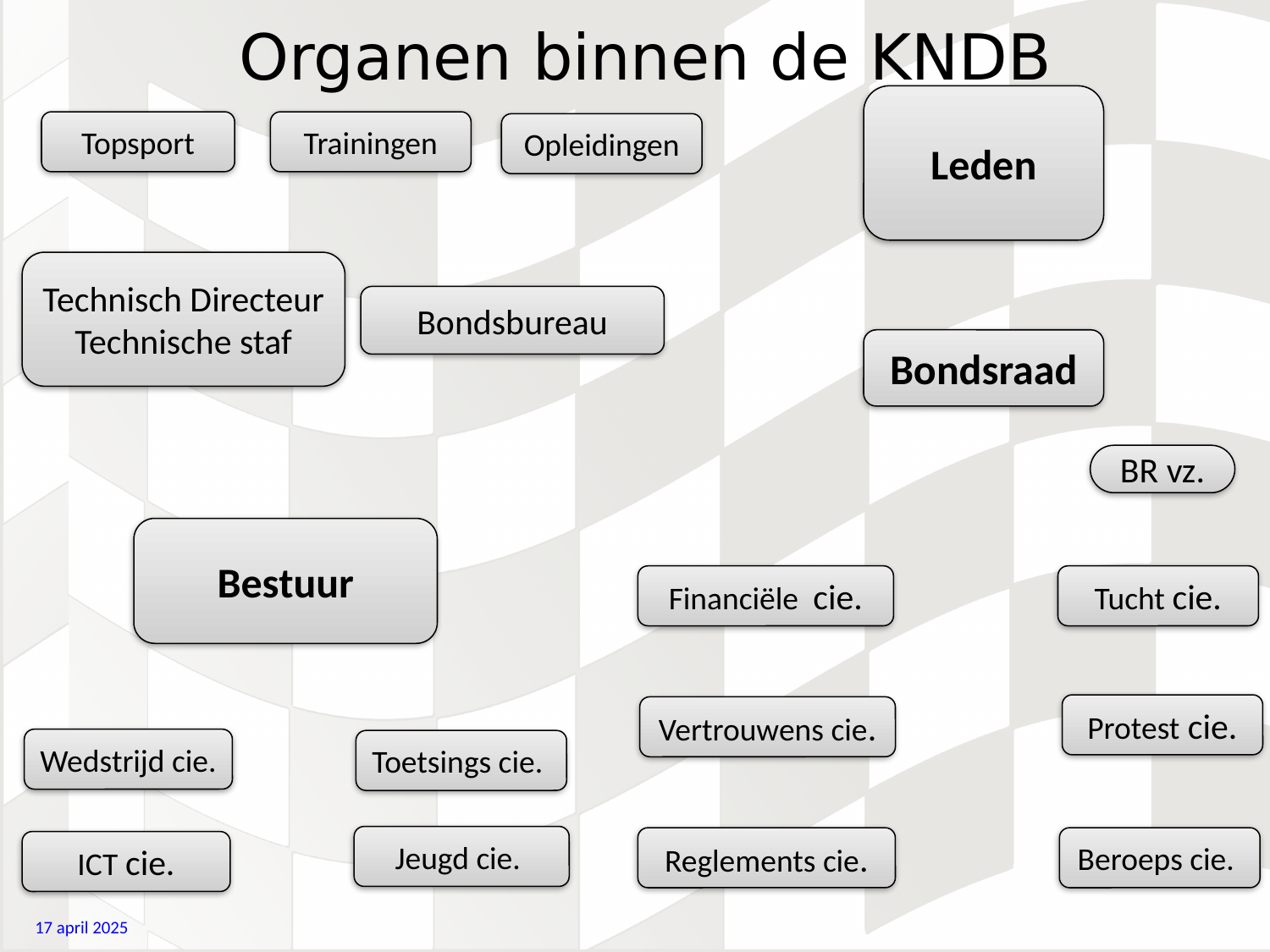

# Organen binnen de KNDB
Leden
Topsport
Trainingen
Opleidingen

Technisch Directeur Technische staf
Bondsbureau
Bondsraad
BR vz.
Bestuur
Financiële  cie.
Tucht cie.
Protest cie.
Vertrouwens cie.
Wedstrijd cie.
Toetsings cie.
Jeugd cie.
Reglements cie.
Beroeps cie.
ICT cie.
17 april 2025